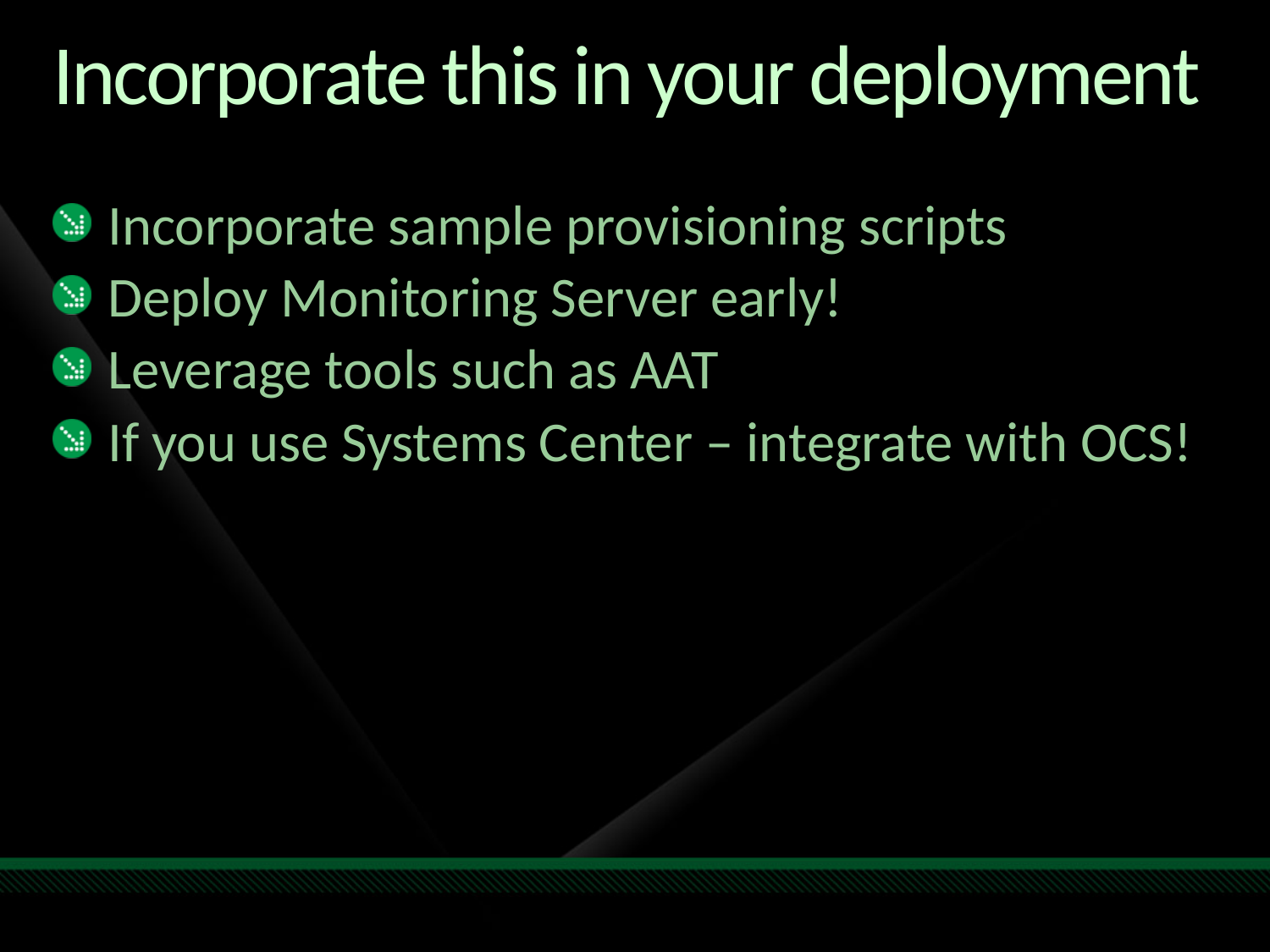

# Incorporate this in your deployment
Incorporate sample provisioning scripts
Deploy Monitoring Server early!
Leverage tools such as AAT
If you use Systems Center – integrate with OCS!